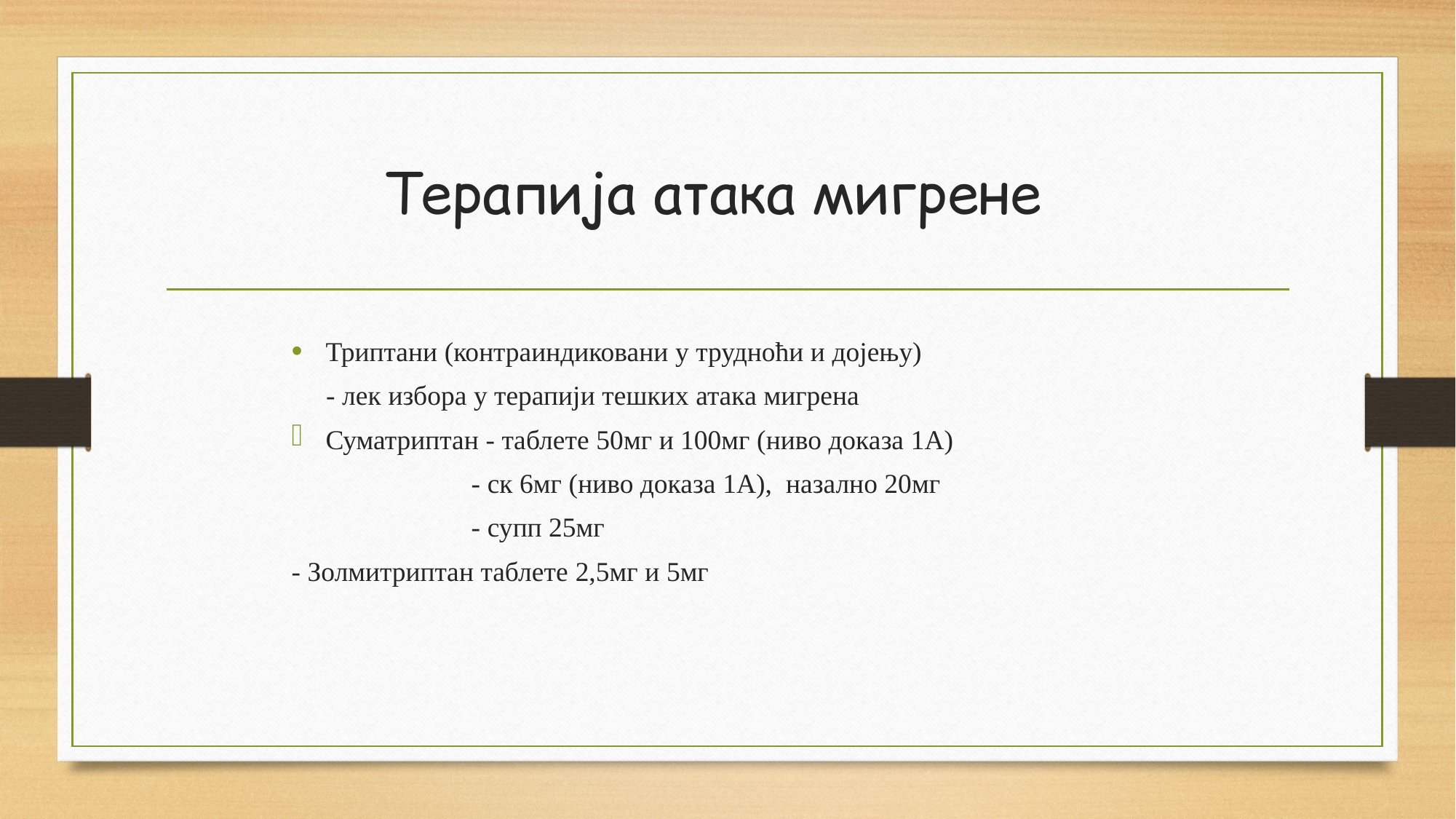

# Терапија атака мигрене
Триптани (контраиндиковани у трудноћи и дојењу)
     - лек избора у терапији тешких атака мигрена
Суматриптан - таблете 50мг и 100мг (ниво доказа 1А)
                          - ск 6мг (ниво доказа 1А),  назално 20мг
                          - супп 25мг
- Золмитриптан таблете 2,5мг и 5мг